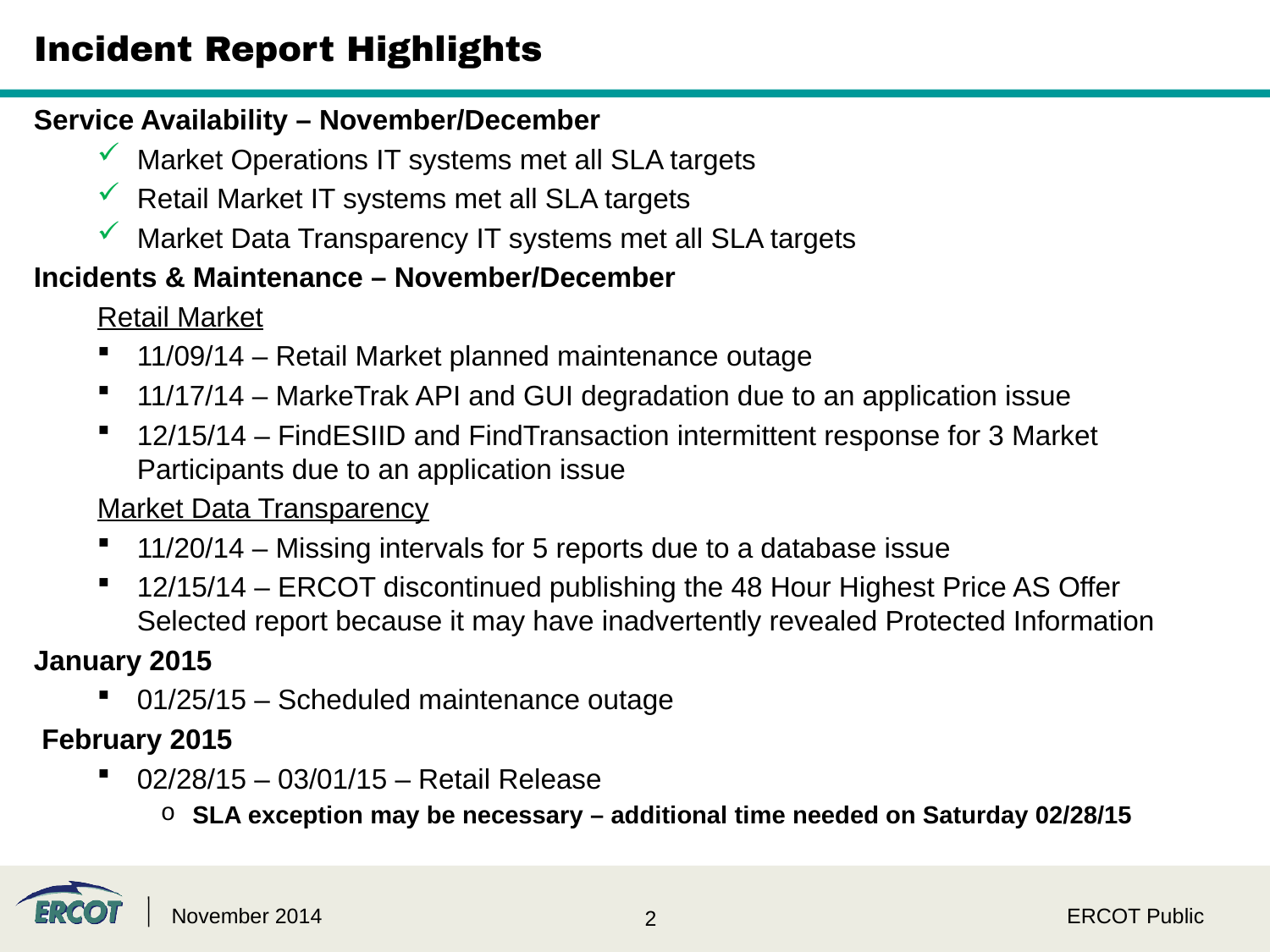

# Incident Report Highlights
Service Availability – November/December
Market Operations IT systems met all SLA targets
Retail Market IT systems met all SLA targets
Market Data Transparency IT systems met all SLA targets
Incidents & Maintenance – November/December
Retail Market
11/09/14 – Retail Market planned maintenance outage
11/17/14 – MarkeTrak API and GUI degradation due to an application issue
12/15/14 – FindESIID and FindTransaction intermittent response for 3 Market Participants due to an application issue
Market Data Transparency
11/20/14 – Missing intervals for 5 reports due to a database issue
12/15/14 – ERCOT discontinued publishing the 48 Hour Highest Price AS Offer Selected report because it may have inadvertently revealed Protected Information
January 2015
01/25/15 – Scheduled maintenance outage
February 2015
02/28/15 – 03/01/15 – Retail Release
SLA exception may be necessary – additional time needed on Saturday 02/28/15

November 2014
ERCOT Public